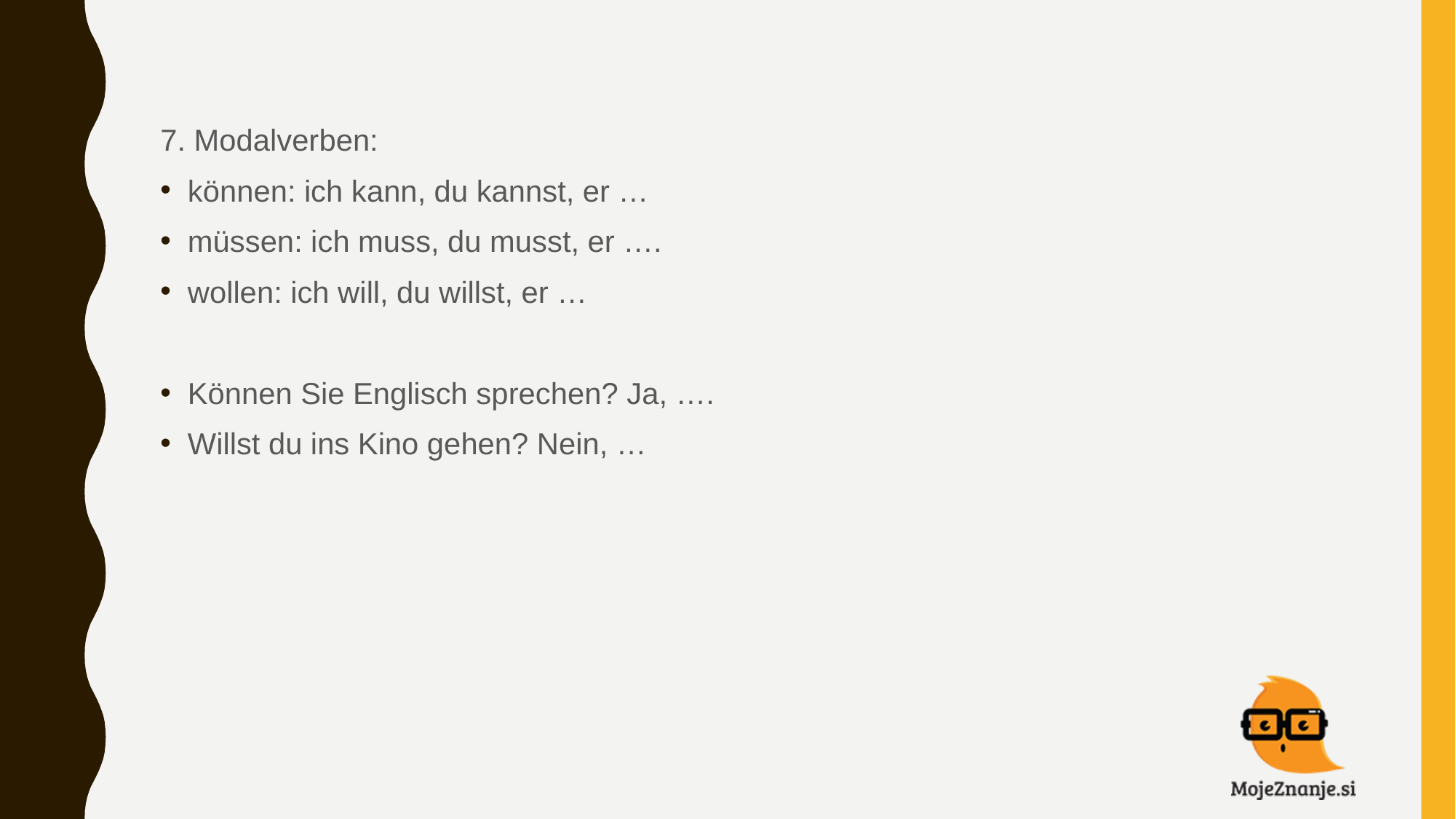

7. Modalverben:
können: ich kann, du kannst, er …
müssen: ich muss, du musst, er ….
wollen: ich will, du willst, er …

Können Sie Englisch sprechen? Ja, ….
Willst du ins Kino gehen? Nein, …